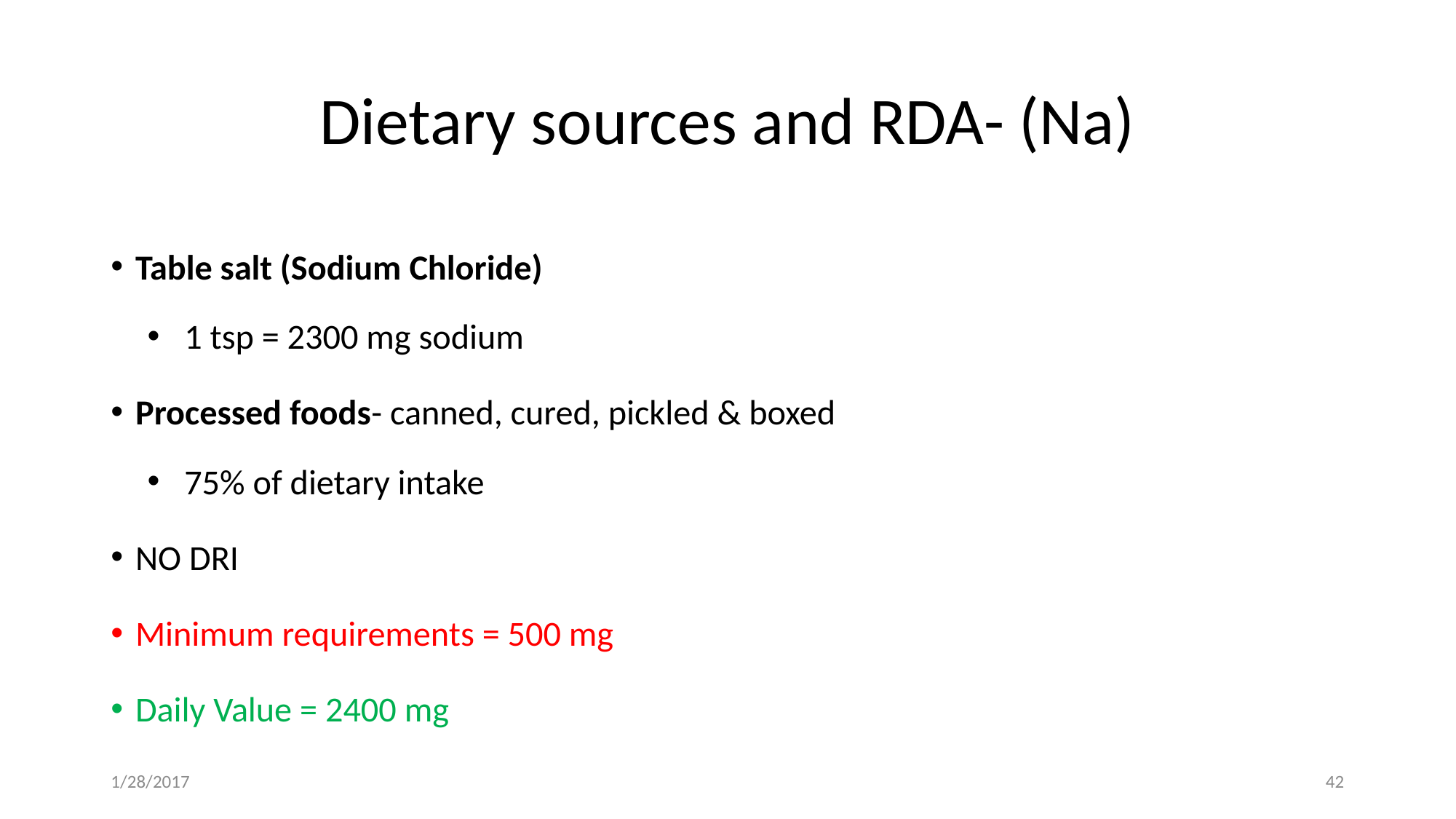

# Dietary sources and RDA- (Na)
Table salt (Sodium Chloride)
1 tsp = 2300 mg sodium
Processed foods- canned, cured, pickled & boxed
75% of dietary intake
NO DRI
Minimum requirements = 500 mg
Daily Value = 2400 mg

1/28/2017
42